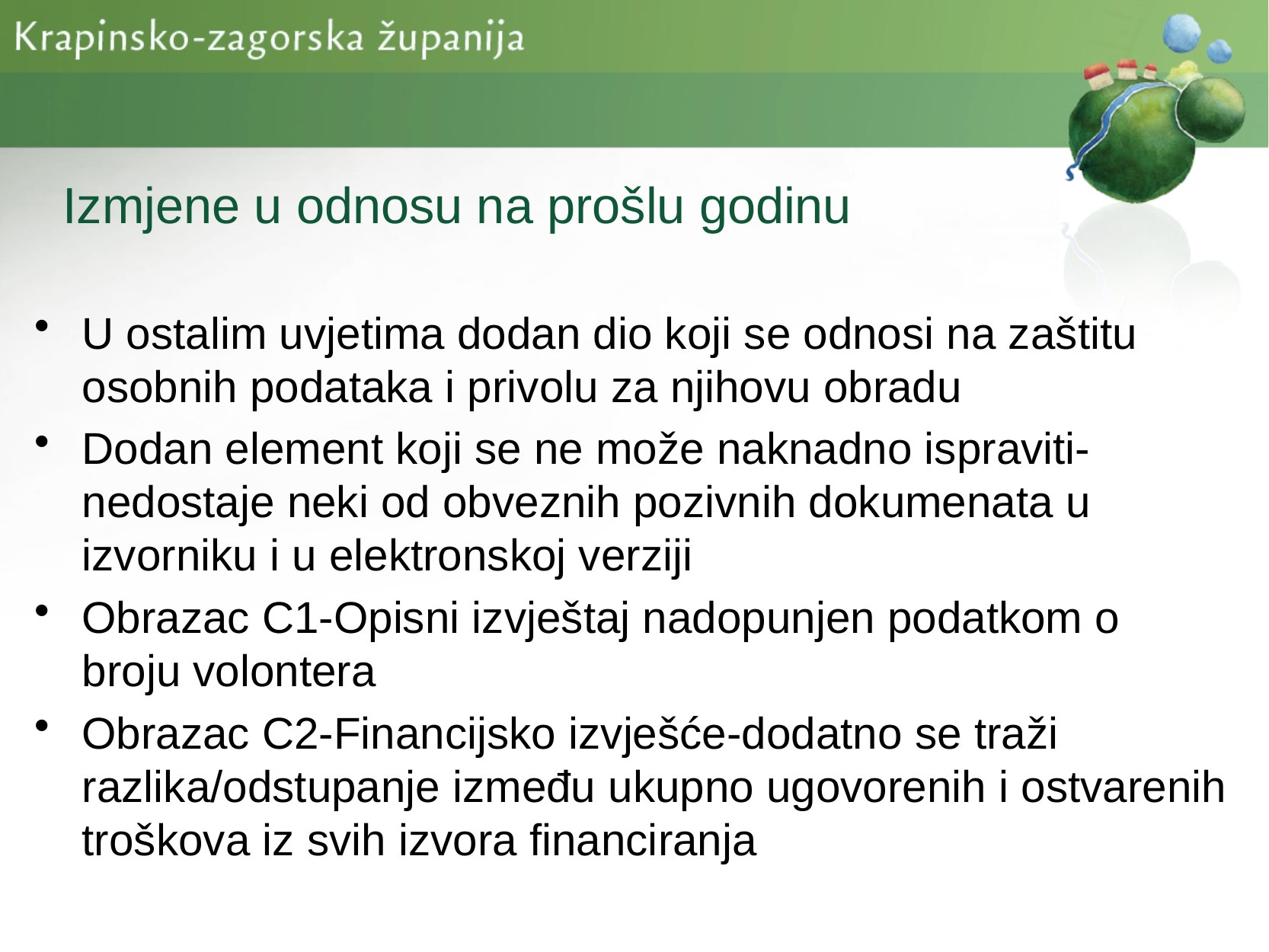

Izmjene u odnosu na prošlu godinu

U ostalim uvjetima dodan dio koji se odnosi na zaštitu osobnih podataka i privolu za njihovu obradu
Dodan element koji se ne može naknadno ispraviti- nedostaje neki od obveznih pozivnih dokumenata u izvorniku i u elektronskoj verziji
Obrazac C1-Opisni izvještaj nadopunjen podatkom o broju volontera
Obrazac C2-Financijsko izvješće-dodatno se traži razlika/odstupanje između ukupno ugovorenih i ostvarenih troškova iz svih izvora financiranja